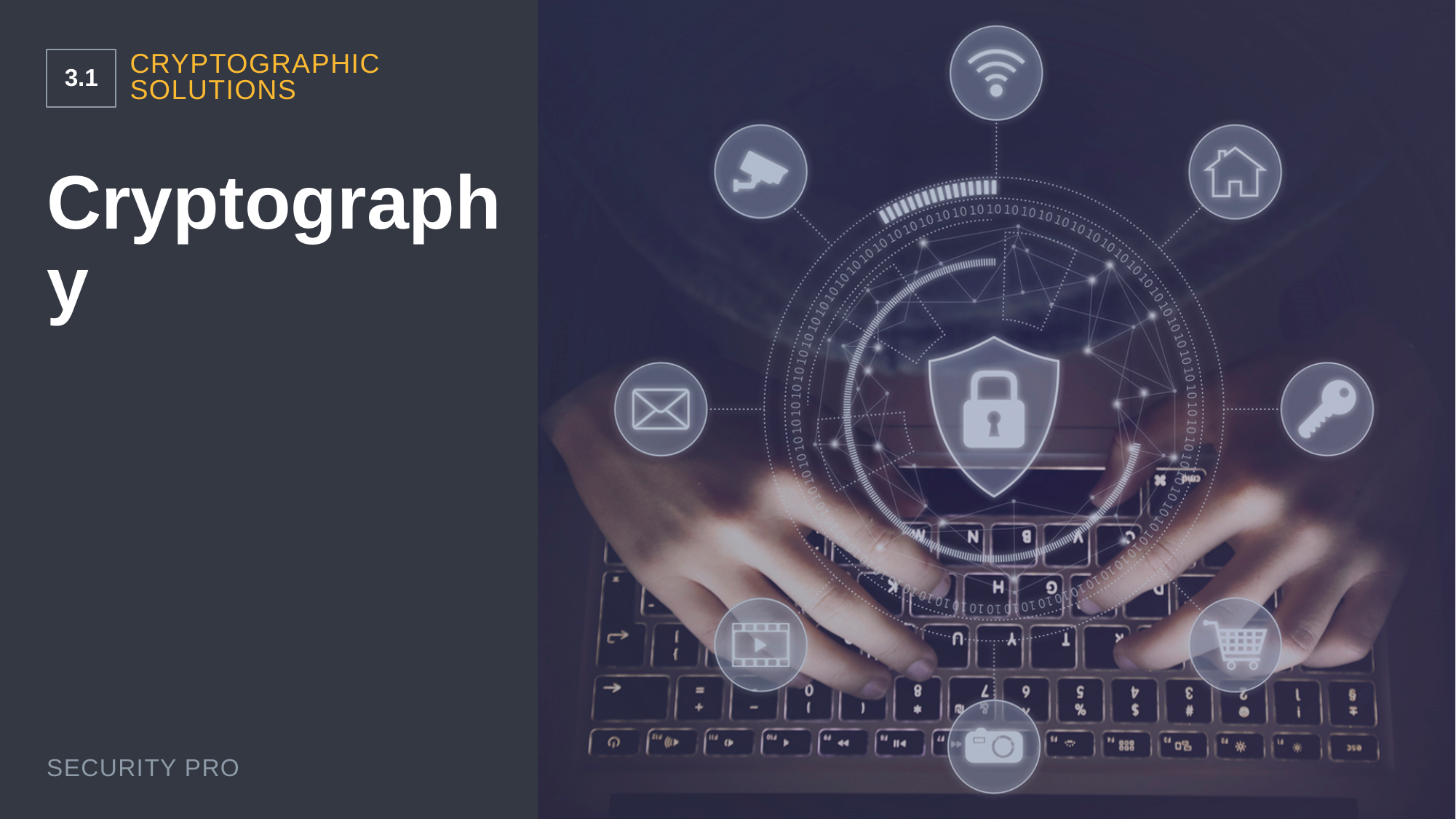

3.1
Cryptographic Solutions
# Cryptography
Security Pro